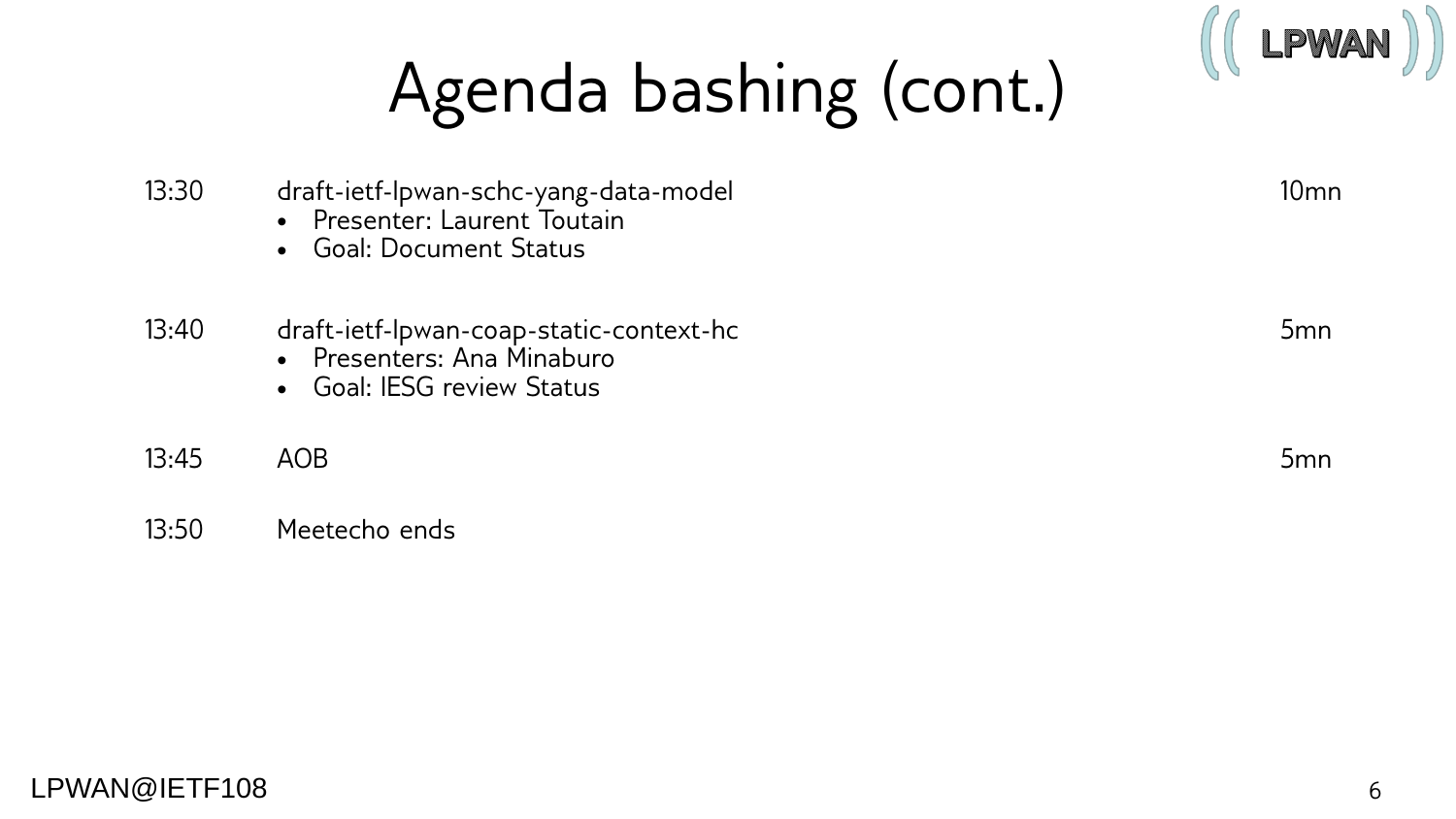

# Agenda bashing (cont.)
| 13:30 | draft-ietf-lpwan-schc-yang-data-model Presenter: Laurent Toutain Goal: Document Status | 10mn |
| --- | --- | --- |
| 13:40 | draft-ietf-lpwan-coap-static-context-hc Presenters: Ana Minaburo Goal: IESG review Status | 5mn |
| 13:45 | AOB | 5mn |
| 13:50 | Meetecho ends |  |
6